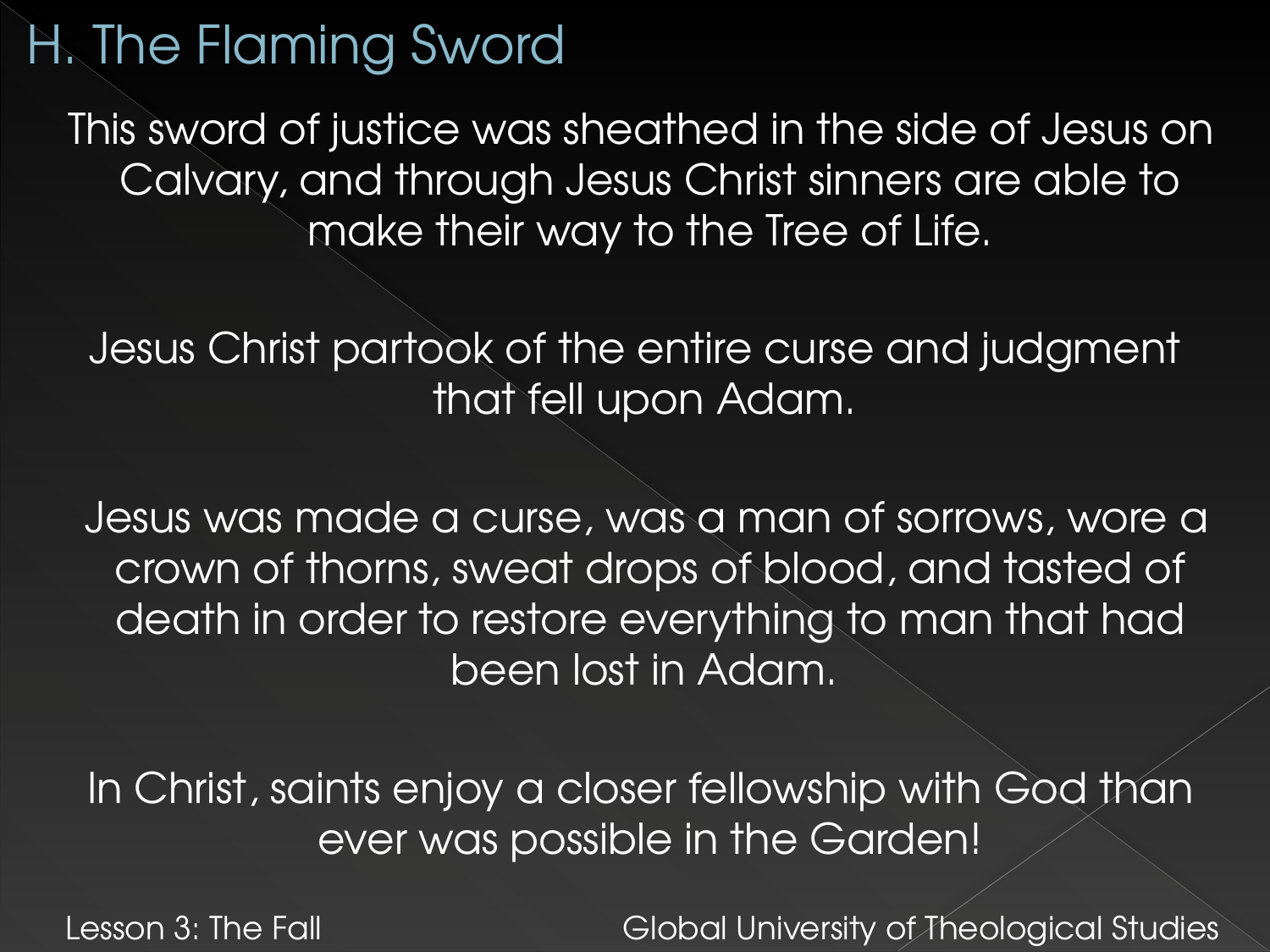

# H. The Flaming Sword
   This sword of justice was sheathed in the side of Jesus on Calvary, and through Jesus Christ sinners are able to make their way to the Tree of Life.

  Jesus Christ partook of the entire curse and judgment that fell upon Adam.

    Jesus was made a curse, was a man of sorrows, wore a crown of thorns, sweat drops of blood, and tasted of death in order to restore everything to man that had been lost in Adam.

   In Christ, saints enjoy a closer fellowship with God than ever was possible in the Garden!
Lesson 3: The Fall                                  Global University of Theological Studies